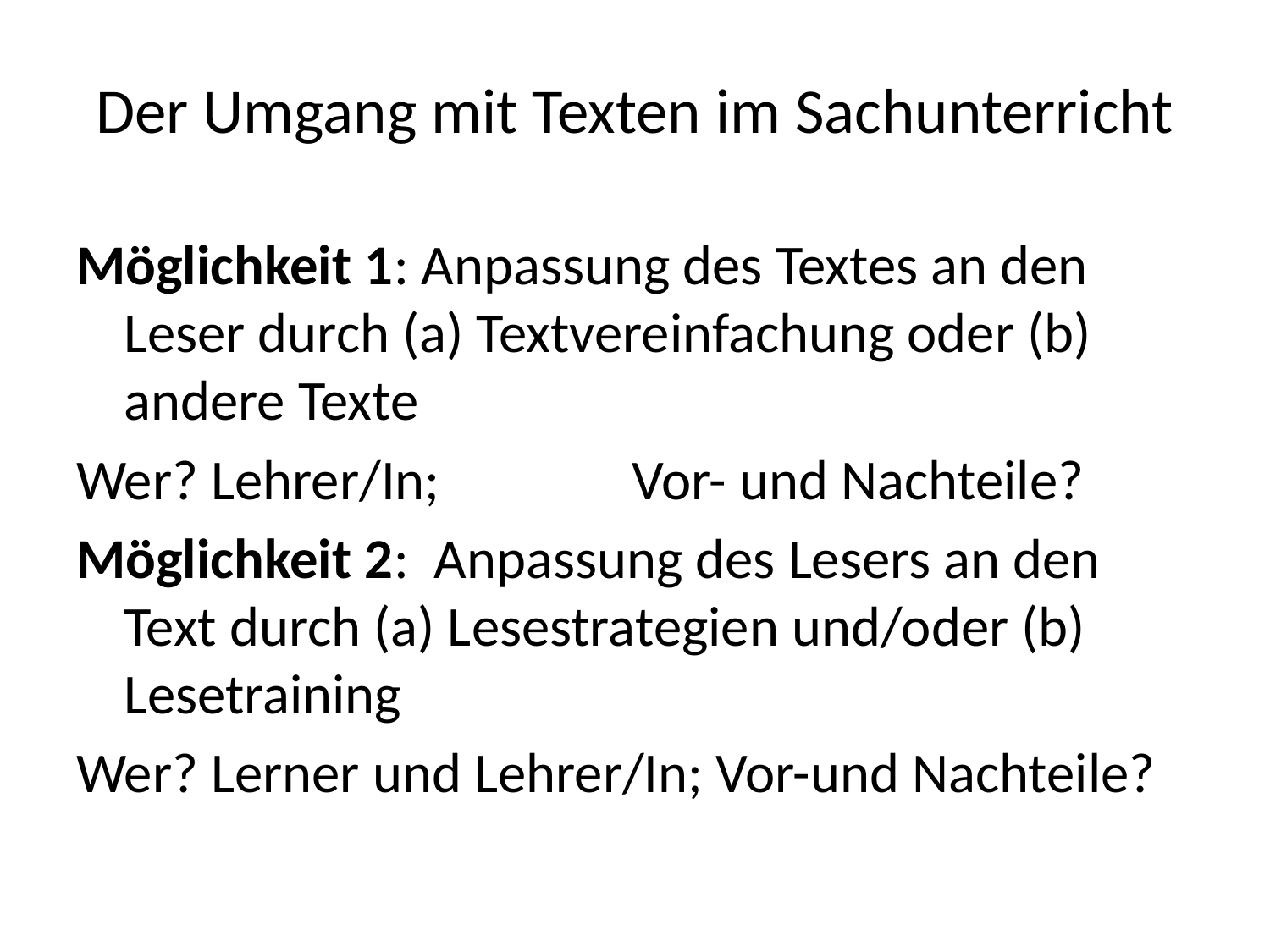

# Der Umgang mit Texten im Sachunterricht
Möglichkeit 1: Anpassung des Textes an den Leser durch (a) Textvereinfachung oder (b) andere Texte
Wer? Lehrer/In;		Vor- und Nachteile?
Möglichkeit 2:  Anpassung des Lesers an den Text durch (a) Lesestrategien und/oder (b) Lesetraining
Wer? Lerner und Lehrer/In; Vor-und Nachteile?